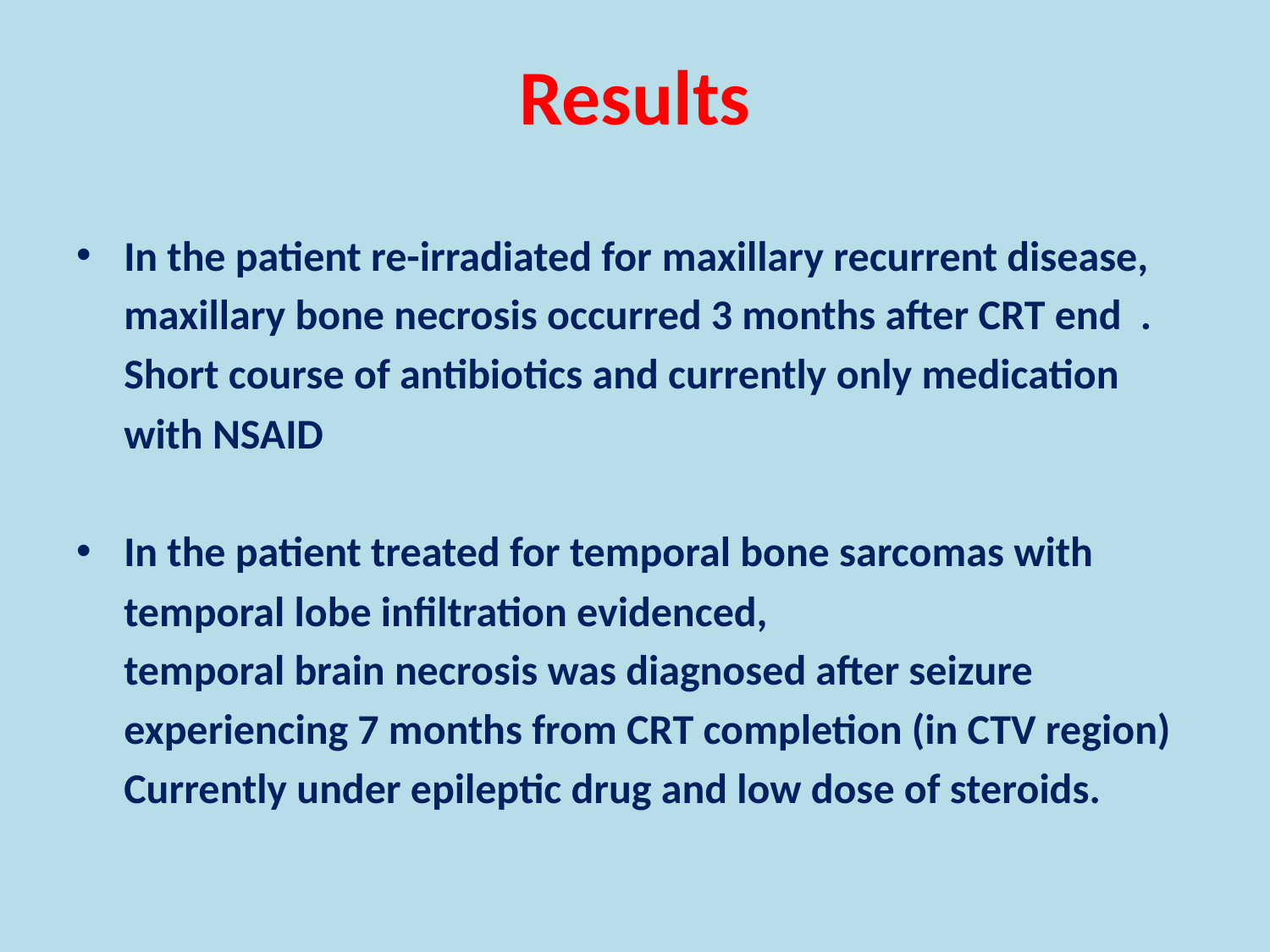

# Results
In the patient re-irradiated for maxillary recurrent disease,
     maxillary bone necrosis occurred 3 months after CRT end  .
     Short course of antibiotics and currently only medication
     with NSAID

In the patient treated for temporal bone sarcomas with
     temporal lobe infiltration evidenced,
     temporal brain necrosis was diagnosed after seizure
     experiencing 7 months from CRT completion (in CTV region)
     Currently under epileptic drug and low dose of steroids.